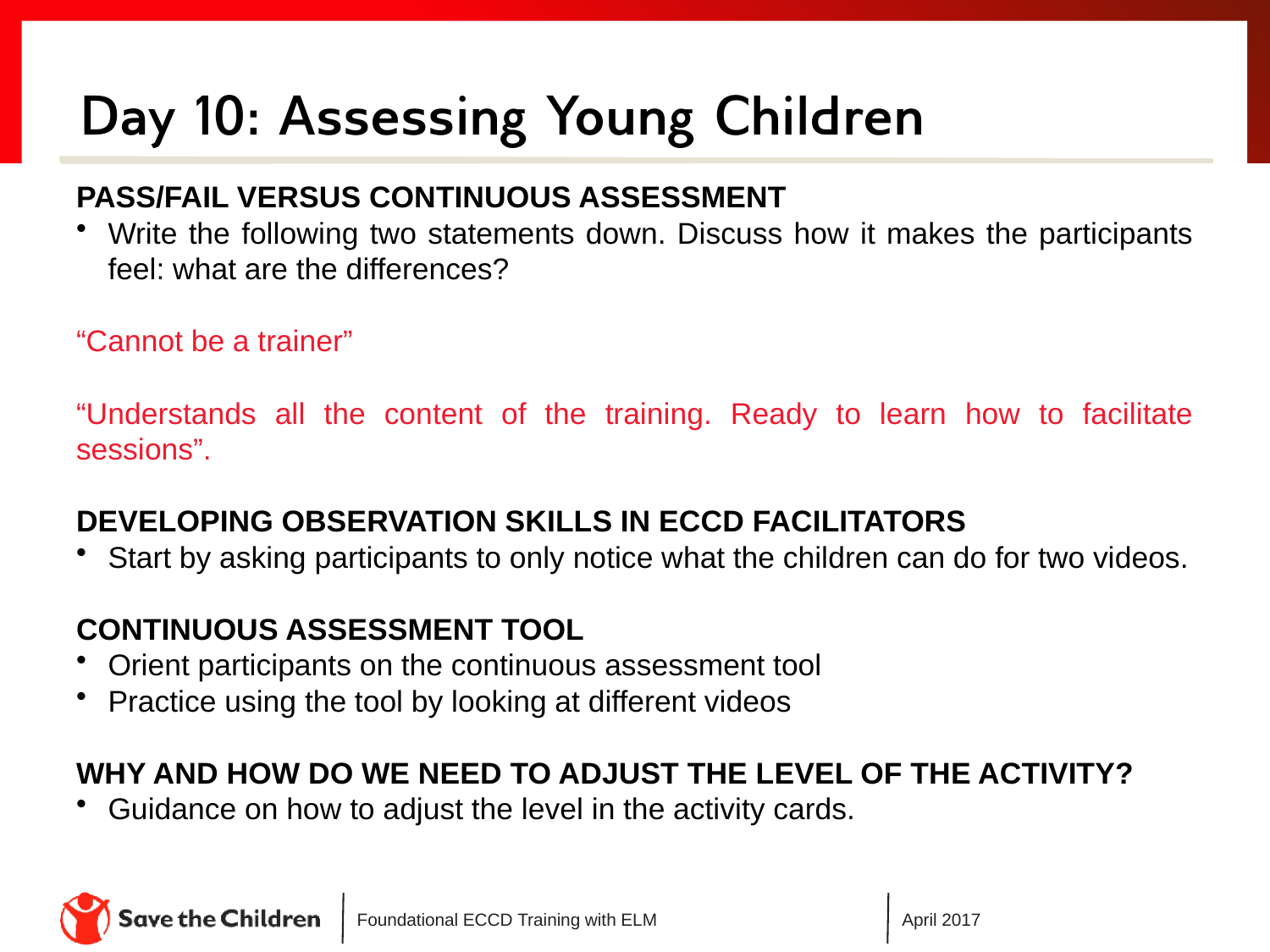

# Day 10: Assessing Young Children
PASS/FAIL VERSUS CONTINUOUS ASSESSMENT
Write the following two statements down. Discuss how it makes the participants feel: what are the differences?

“Cannot be a trainer”

“Understands all the content of the training. Ready to learn how to facilitate sessions”.

DEVELOPING OBSERVATION SKILLS IN ECCD FACILITATORS
Start by asking participants to only notice what the children can do for two videos.

CONTINUOUS ASSESSMENT TOOL
Orient participants on the continuous assessment tool
Practice using the tool by looking at different videos

WHY AND HOW DO WE NEED TO ADJUST THE LEVEL OF THE ACTIVITY?
Guidance on how to adjust the level in the activity cards.
Foundational ECCD Training with ELM
April 2017